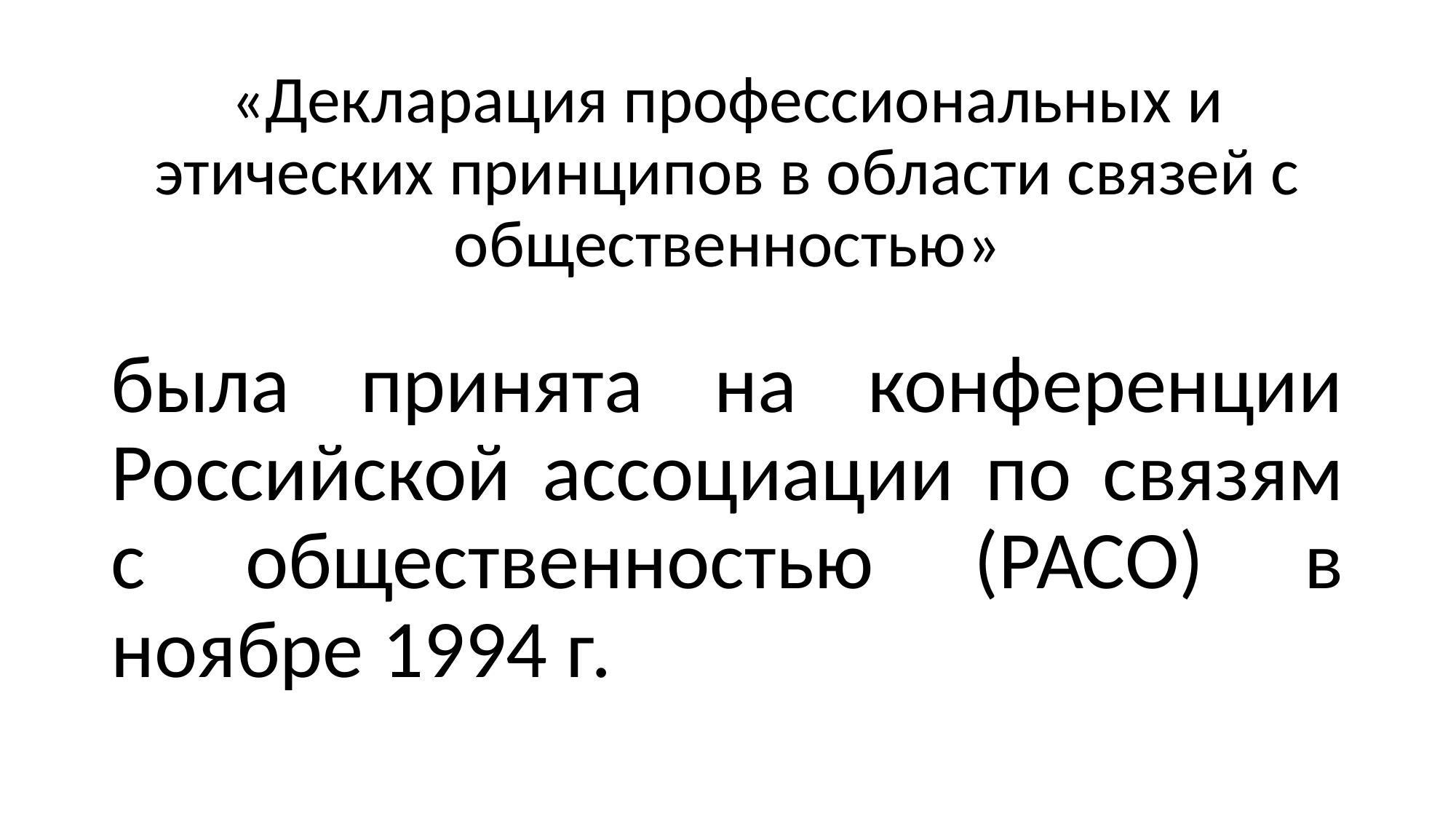

# «Декларация профессиональных и этических принципов в области связей с общественностью»
была принята на конференции Российской ассоциации по связям с общественностью (РАСО) в ноябре 1994 г.